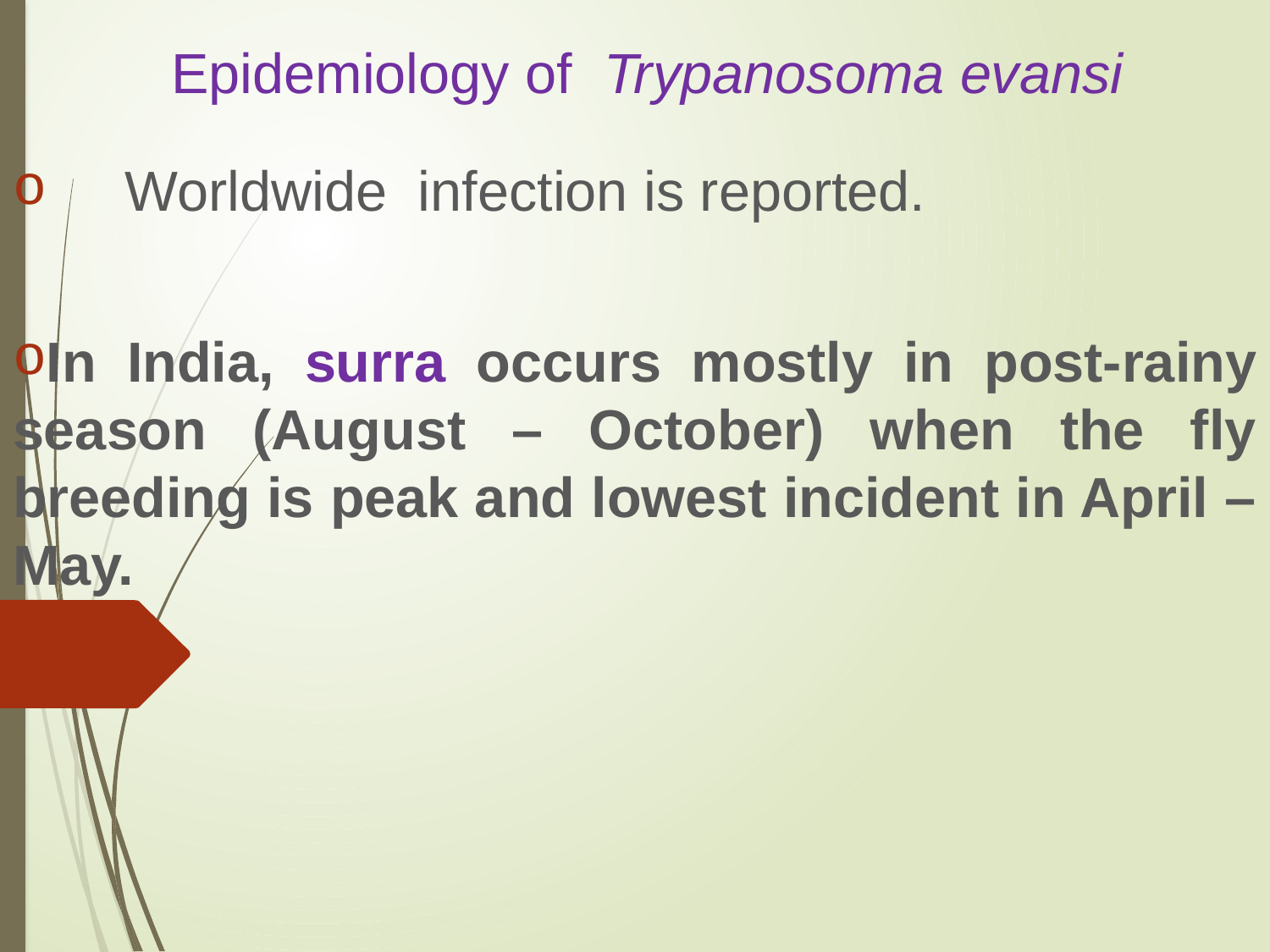

# Epidemiology of  Trypanosoma evansi

     Worldwide  infection is reported.

In India, surra occurs mostly in post-rainy season (August – October) when the fly breeding is peak and lowest incident in April – May.